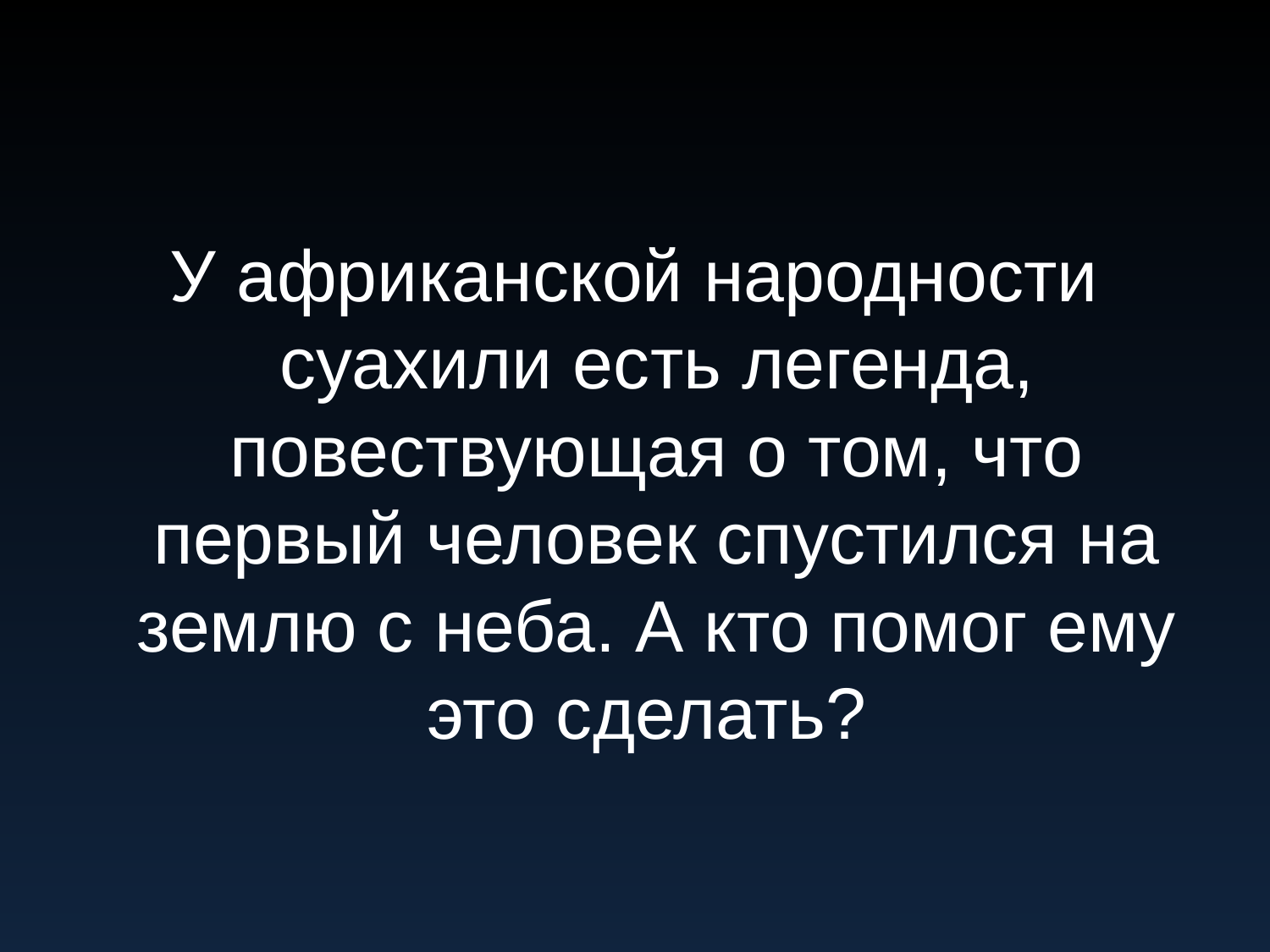

#
У африканской народности суахили есть легенда, повествующая о том, что первый человек спустился на землю с неба. А кто помог ему это сделать?